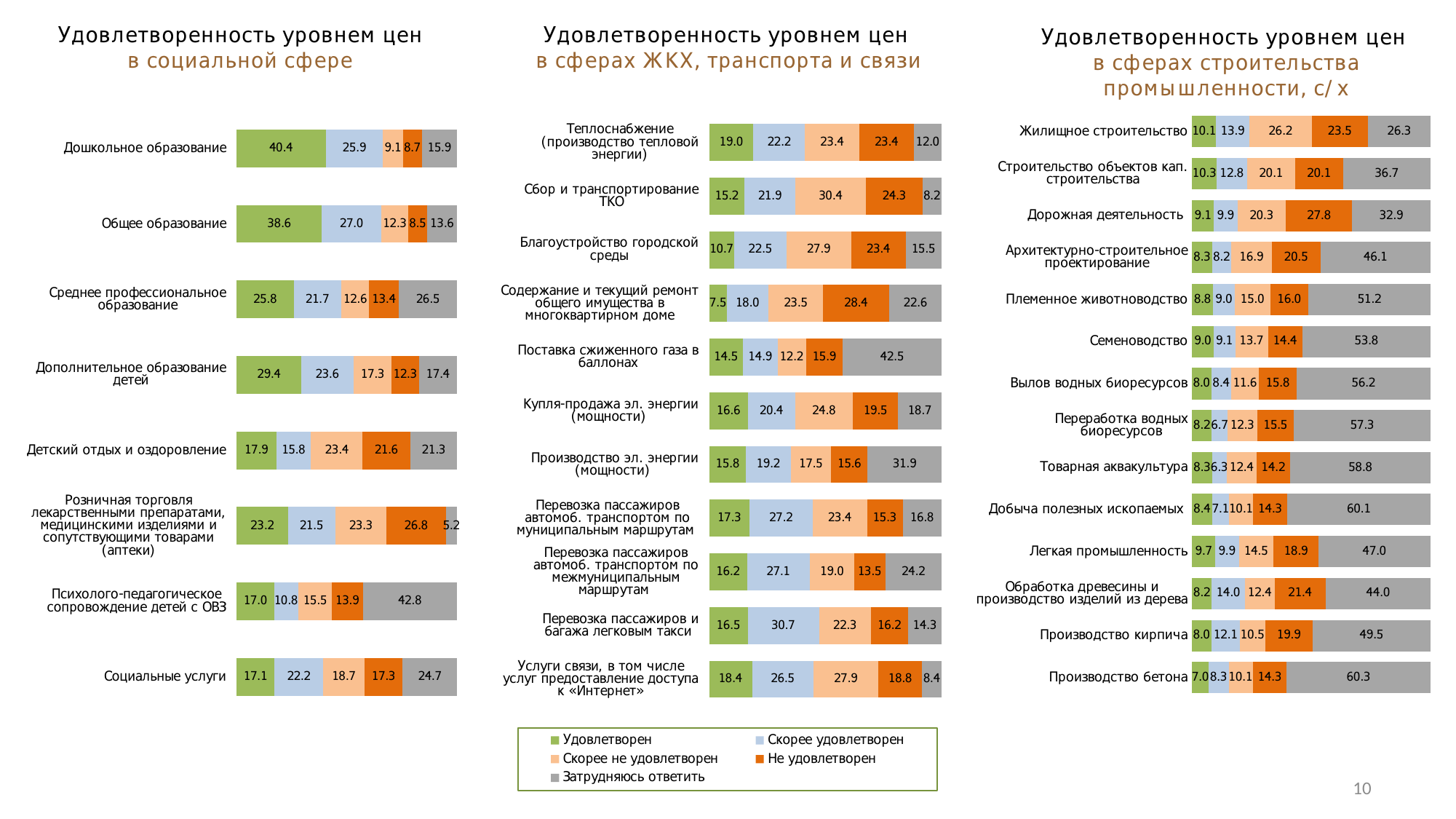

Удовлетворенность уровнем цен
 в социальной сфере
Удовлетворенность уровнем цен
 в сферах ЖКХ, транспорта и связи
Удовлетворенность уровнем цен
в сферах строительства промышленности, с/х

### Chart

| Category | Удовлетворен | Скорее удовлетворен | Скорее не удовлетворен | Не удовлетворен | Затрудняюсь ответить |
|---|---|---|---|---|---|
| Теплоснабжение (производство тепловой энергии) | 19.0 | 22.2 | 23.4 | 23.4 | 12.0 |
| Сбор и транспортирование ТКО | 15.2 | 21.9 | 30.4 | 24.3 | 8.2 |
| Благоустройство городской среды | 10.7 | 22.5 | 27.9 | 23.4 | 15.5 |
| Содержание и текущий ремонт общего имущества в многоквартирном доме | 7.5 | 18.0 | 23.5 | 28.4 | 22.6 |
| Поставка сжиженного газа в баллонах | 14.5 | 14.9 | 12.2 | 15.9 | 42.5 |
| Купля-продажа эл. энергии (мощности)  | 16.6 | 20.4 | 24.8 | 19.5 | 18.7 |
| Производство эл. энергии (мощности)  | 15.8 | 19.2 | 17.5 | 15.6 | 31.9 |
| Перевозка пассажиров автомоб. транспортом по муниципальным маршрутам  | 17.3 | 27.2 | 23.4 | 15.3 | 16.8 |
| Перевозка пассажиров автомоб. транспортом по межмуниципальным маршрутам  | 16.2 | 27.1 | 19.0 | 13.5 | 24.2 |
| Перевозка пассажиров и багажа легковым такси  | 16.5 | 30.7 | 22.3 | 16.2 | 14.3 |
| Услуги связи, в том числе услуг предоставление доступа к «Интернет» | 18.4 | 26.5 | 27.9 | 18.8 | 8.4 |

### Chart

| Category | Удовлетворен | Скорее удовлетворен | Скорее не удовлетворен | Не удовлетворен | Затрудняюсь ответить |
|---|---|---|---|---|---|
| Дошкольное образование | 40.4 | 25.9 | 9.1 | 8.7 | 15.9 |
| Общее образование | 38.6 | 27.0 | 12.3 | 8.5 | 13.6 |
| Среднее профессиональное образование | 25.8 | 21.7 | 12.6 | 13.4 | 26.5 |
| Дополнительное образование детей | 29.4 | 23.6 | 17.3 | 12.3 | 17.4 |
| Детский отдых и оздоровление | 17.9 | 15.8 | 23.4 | 21.6 | 21.3 |
| Розничная торговля лекарственными препаратами, медицинскими изделиями и сопутствующими товарами (аптеки) | 23.2 | 21.5 | 23.3 | 26.8 | 5.2 |
| Психолого-педагогическое сопровождение детей с ОВЗ | 17.0 | 10.8 | 15.5 | 13.9 | 42.8 |
| Социальные услуги | 17.1 | 22.2 | 18.7 | 17.3 | 24.7 |

### Chart

| Category | Удовлетворен | Скорее удовлетворен | Скорее не удовлетворен | Не удовлетворен | Затрудняюсь ответить |
|---|---|---|---|---|---|
| Жилищное строительство | 10.1 | 13.9 | 26.2 | 23.5 | 26.3 |
| Строительство объектов кап. cтроительства | 10.3 | 12.8 | 20.1 | 20.1 | 36.7 |
| Дорожная деятельность  | 9.1 | 9.9 | 20.3 | 27.8 | 32.9 |
| Архитектурно-строительное проектирование | 8.3 | 8.2 | 16.9 | 20.5 | 46.1 |
| Племенное животноводство | 8.8 | 9.0 | 15.0 | 16.0 | 51.2 |
| Семеноводство | 9.0 | 9.1 | 13.7 | 14.4 | 53.8 |
| Вылов водных биоресурсов | 8.0 | 8.4 | 11.6 | 15.8 | 56.2 |
| Переработка водных биоресурсов | 8.2 | 6.7 | 12.3 | 15.5 | 57.3 |
| Товарная аквакультура | 8.3 | 6.3 | 12.4 | 14.2 | 58.8 |
| Добыча полезных ископаемых  | 8.4 | 7.1 | 10.1 | 14.3 | 60.1 |
| Легкая промышленность | 9.7 | 9.9 | 14.5 | 18.9 | 47.0 |
| Обработка древесины и производство изделий из дерева | 8.2 | 14.0 | 12.4 | 21.4 | 44.0 |
| Производство кирпича | 8.0 | 12.1 | 10.5 | 19.9 | 49.5 |
| Производство бетона | 7.0 | 8.3 | 10.1 | 14.3 | 60.3 |
10